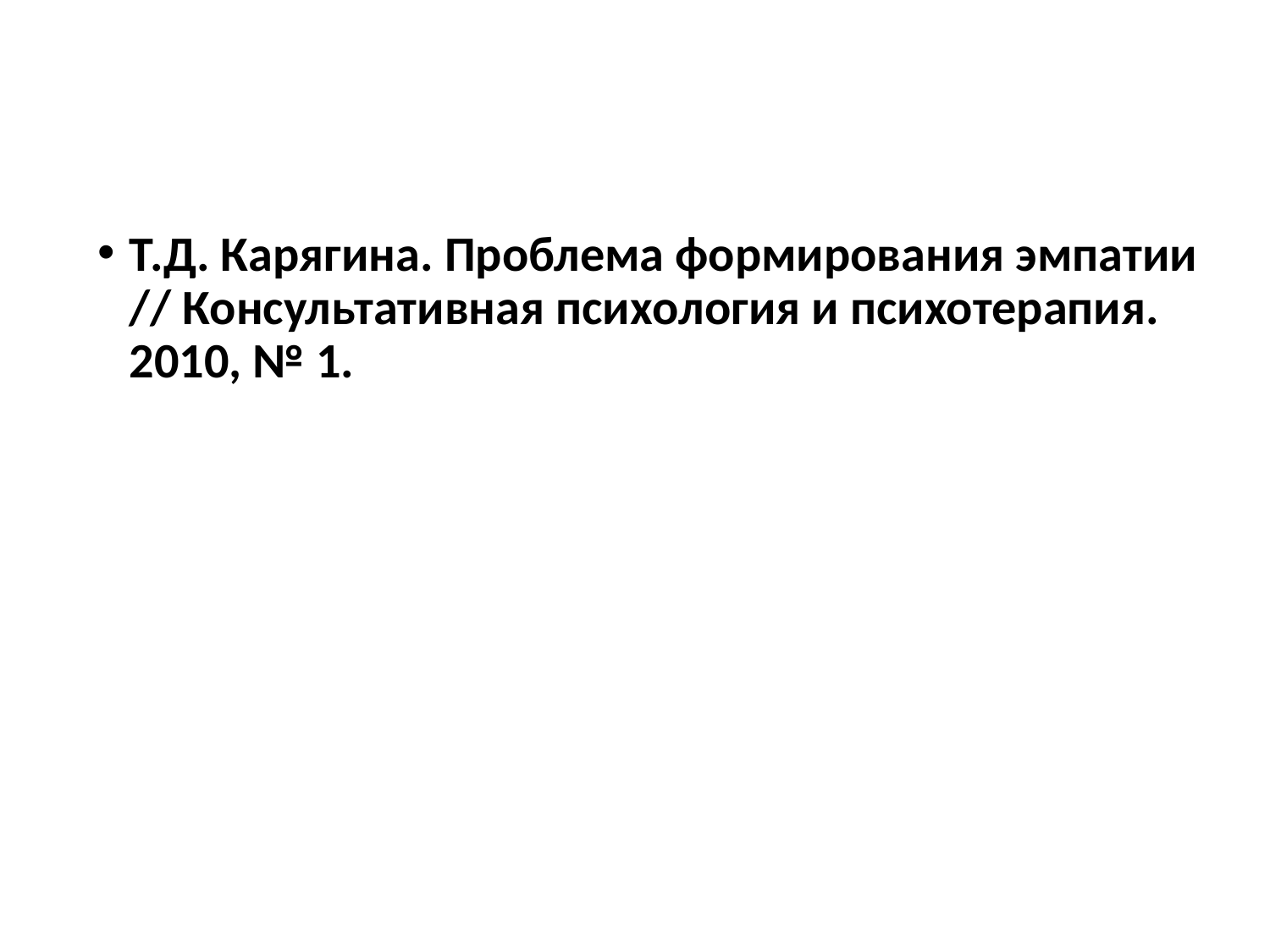

#
Т.Д. Карягина. Проблема формирования эмпатии // Консультативная психология и психотерапия. 2010, № 1.